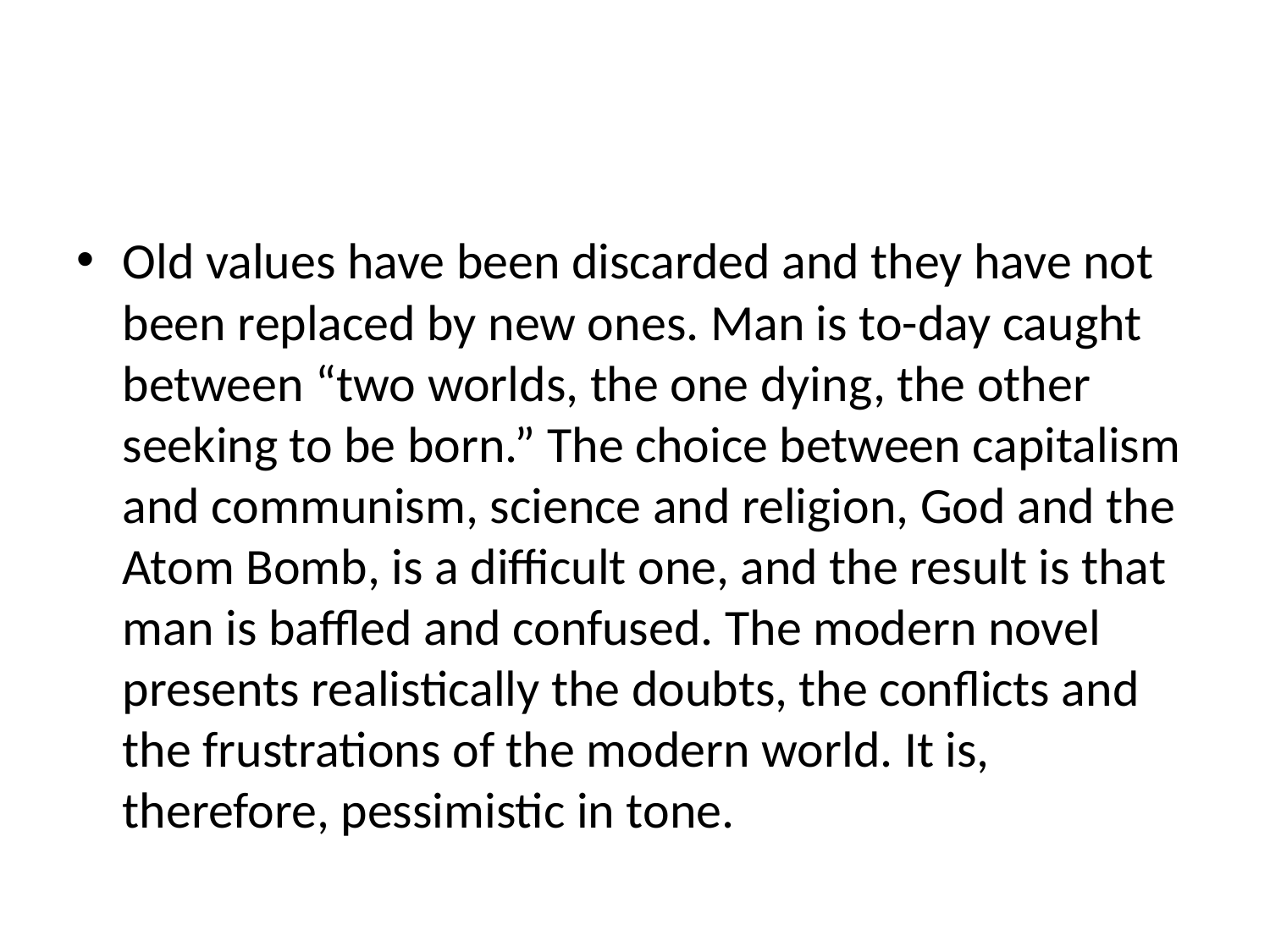

#
Old values have been discarded and they have not been replaced by new ones. Man is to-day caught between “two worlds, the one dying, the other seeking to be born.” The choice between capitalism and communism, science and religion, God and the Atom Bomb, is a difficult one, and the result is that man is baffled and confused. The modern novel presents realistically the doubts, the conflicts and the frustrations of the modern world. It is, therefore, pessimistic in tone.